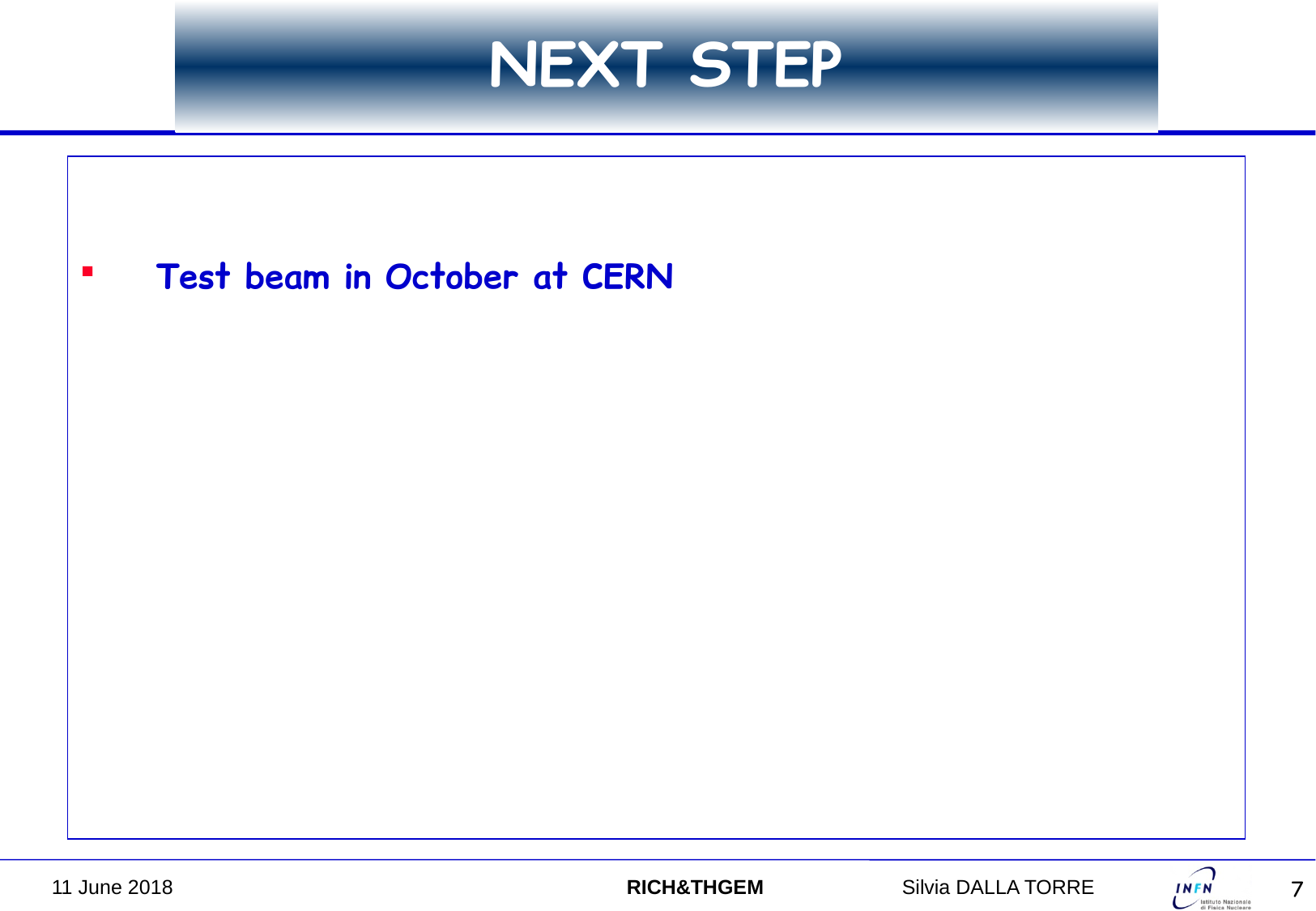

# NEXT STEP

Test beam in October at CERN
11 June 2018                                                                                RICH&THGEM		Silvia DALLA TORRE